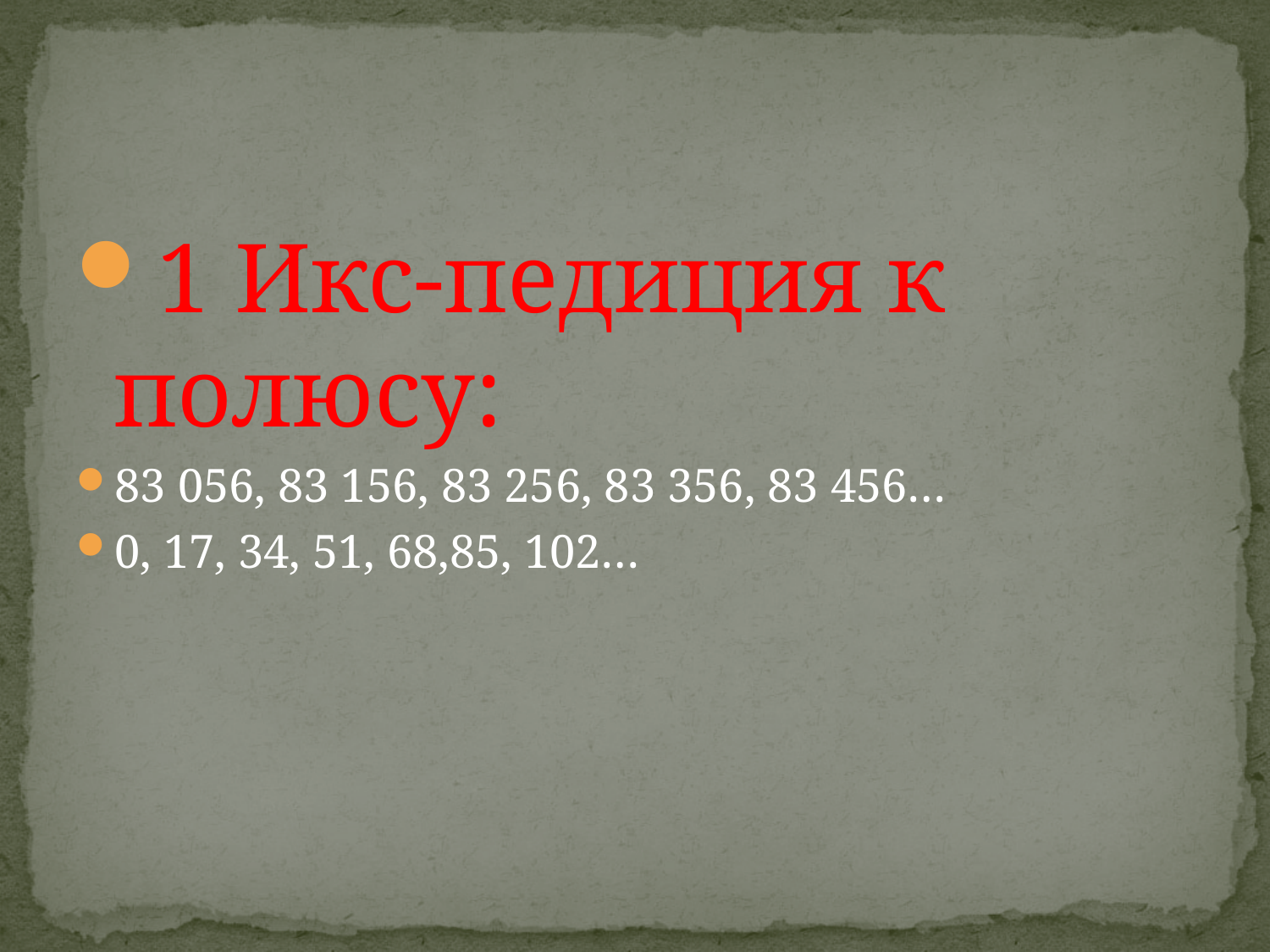

1 Икс-педиция к полюсу:
83 056, 83 156, 83 256, 83 356, 83 456…
0, 17, 34, 51, 68,85, 102…